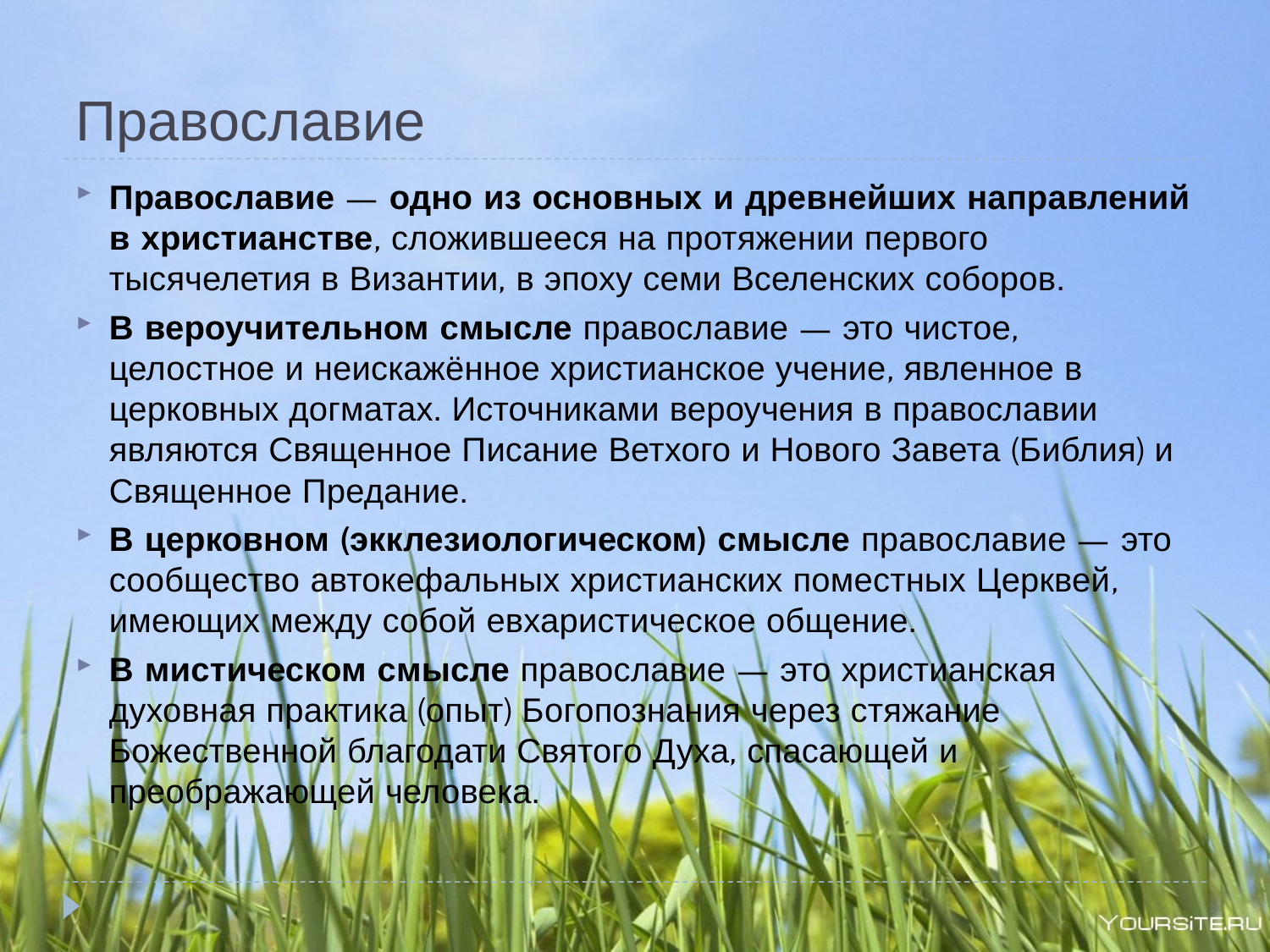

# Православие
Православие — одно из основных и древнейших направлений в христианстве, сложившееся на протяжении первого тысячелетия в Византии, в эпоху семи Вселенских соборов.
В вероучительном смысле православие — это чистое, целостное и неискажённое христианское учение, явленное в церковных догматах. Источниками вероучения в православии являются Священное Писание Ветхого и Нового Завета (Библия) и Священное Предание.
В церковном (экклезиологическом) смысле православие — это сообщество автокефальных христианских поместных Церквей, имеющих между собой евхаристическое общение.
В мистическом смысле православие — это христианская духовная практика (опыт) Богопознания через стяжание Божественной благодати Святого Духа, спасающей и преображающей человека.